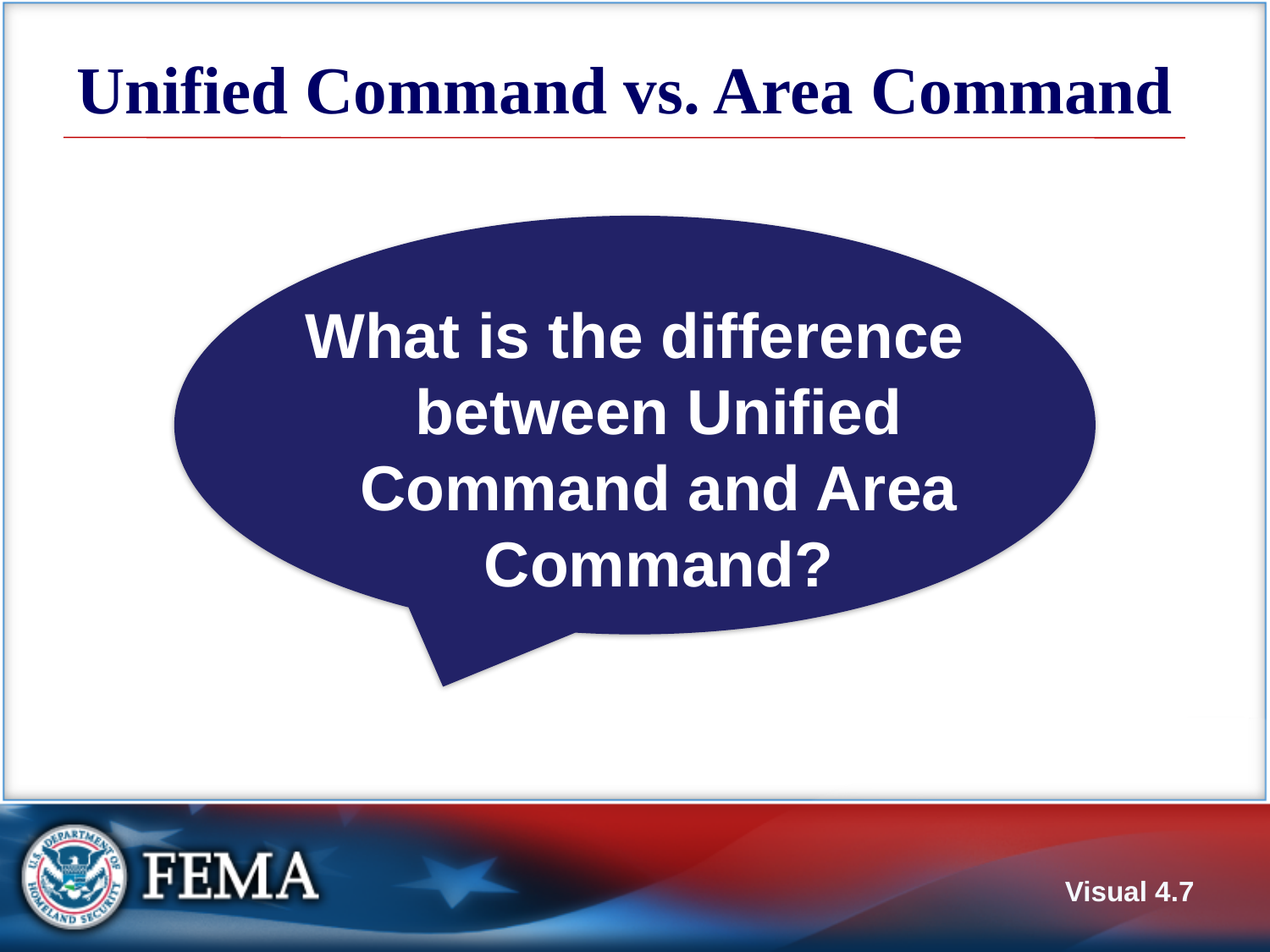

# Unified Command vs. Area Command
What is the difference between Unified Command and Area Command?

What is the difference between Unified Command and Area Command?

Visual 4.7